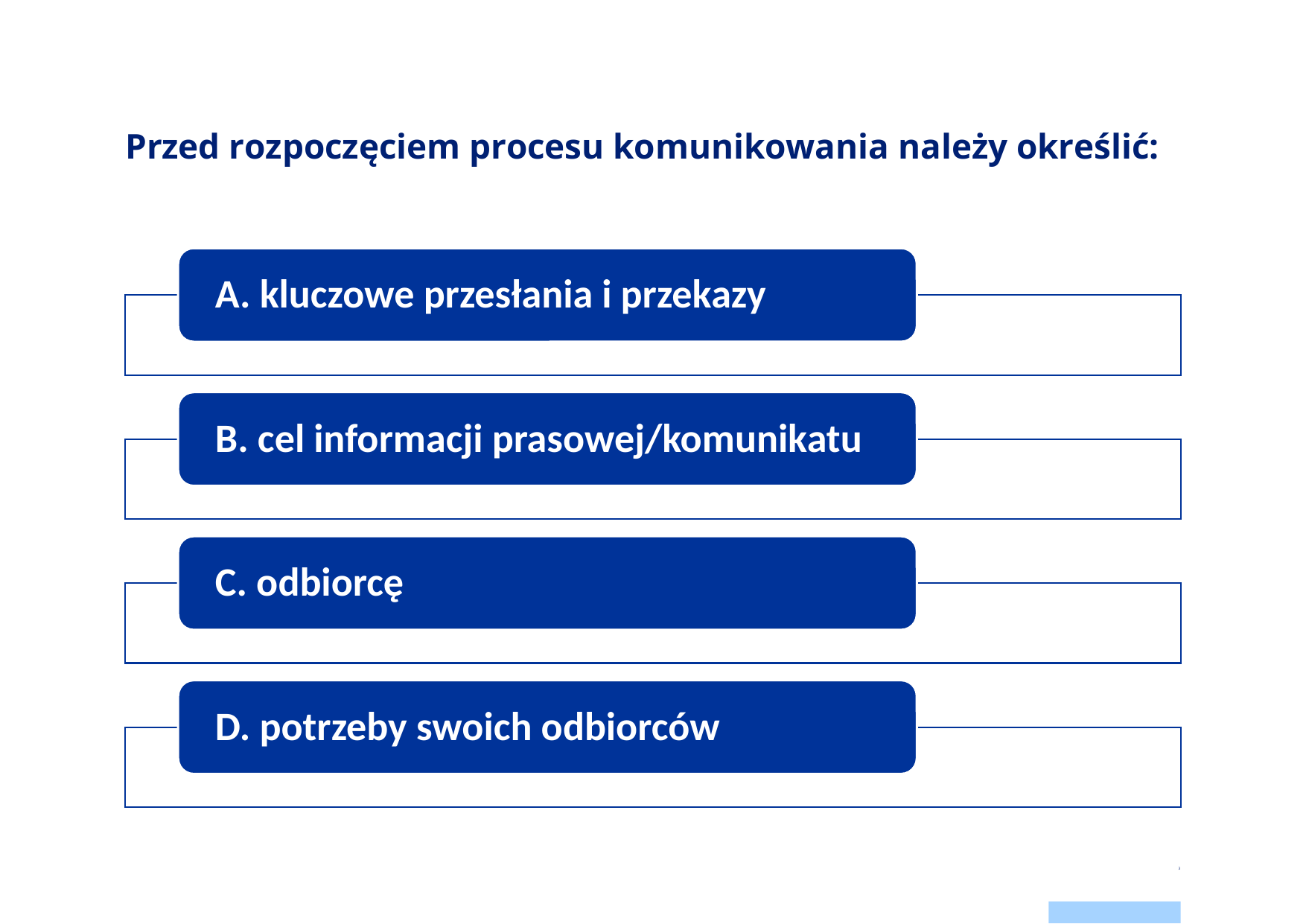

# Przed rozpoczęciem procesu komunikowania należy określić:
A. kluczowe przesłania i przekazy
B. cel informacji prasowej/komunikatu
C. odbiorcę
D. potrzeby swoich odbiorców
3